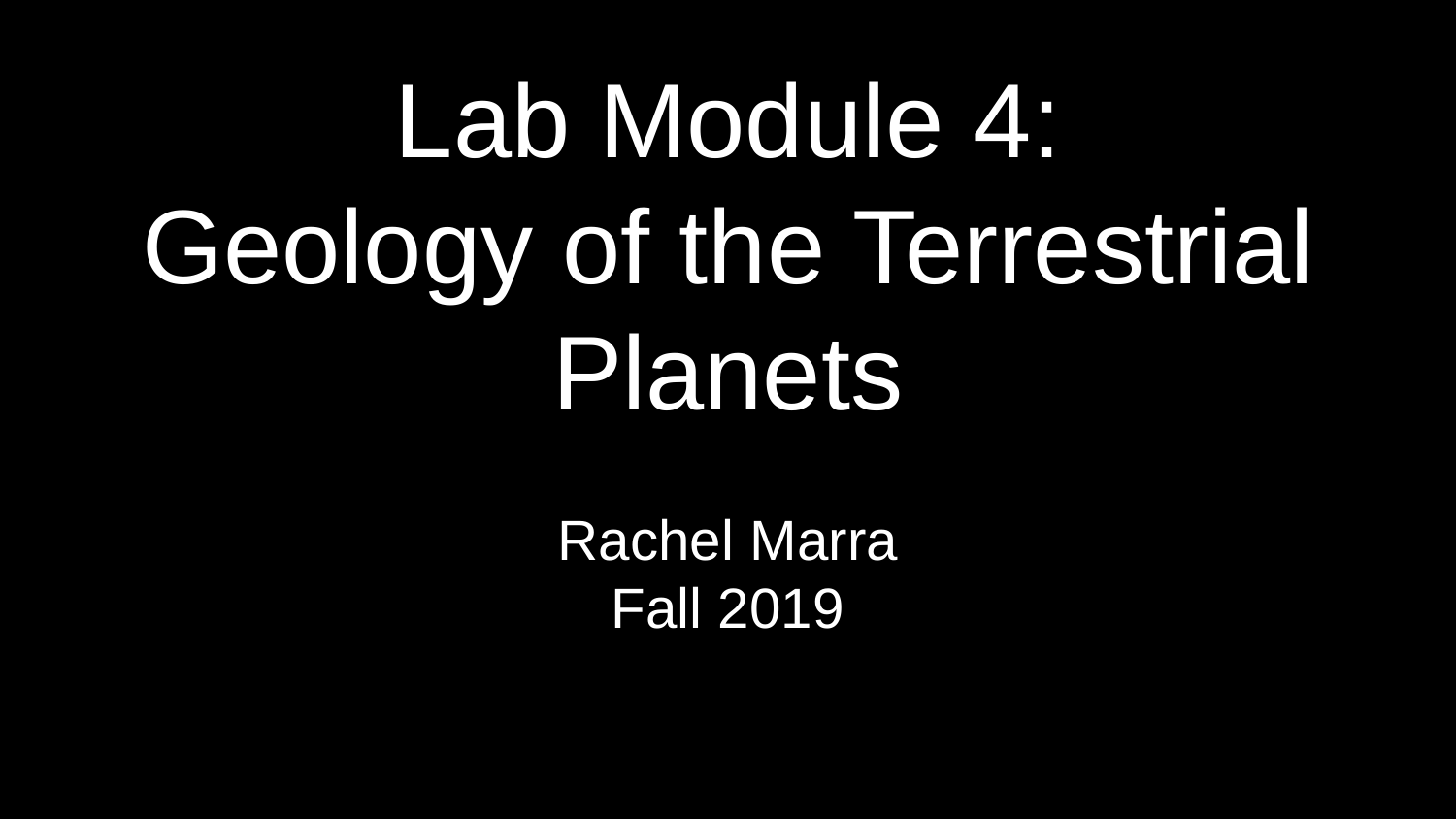

# Lab Module 4:
Geology of the Terrestrial Planets
Rachel Marra
Fall 2019